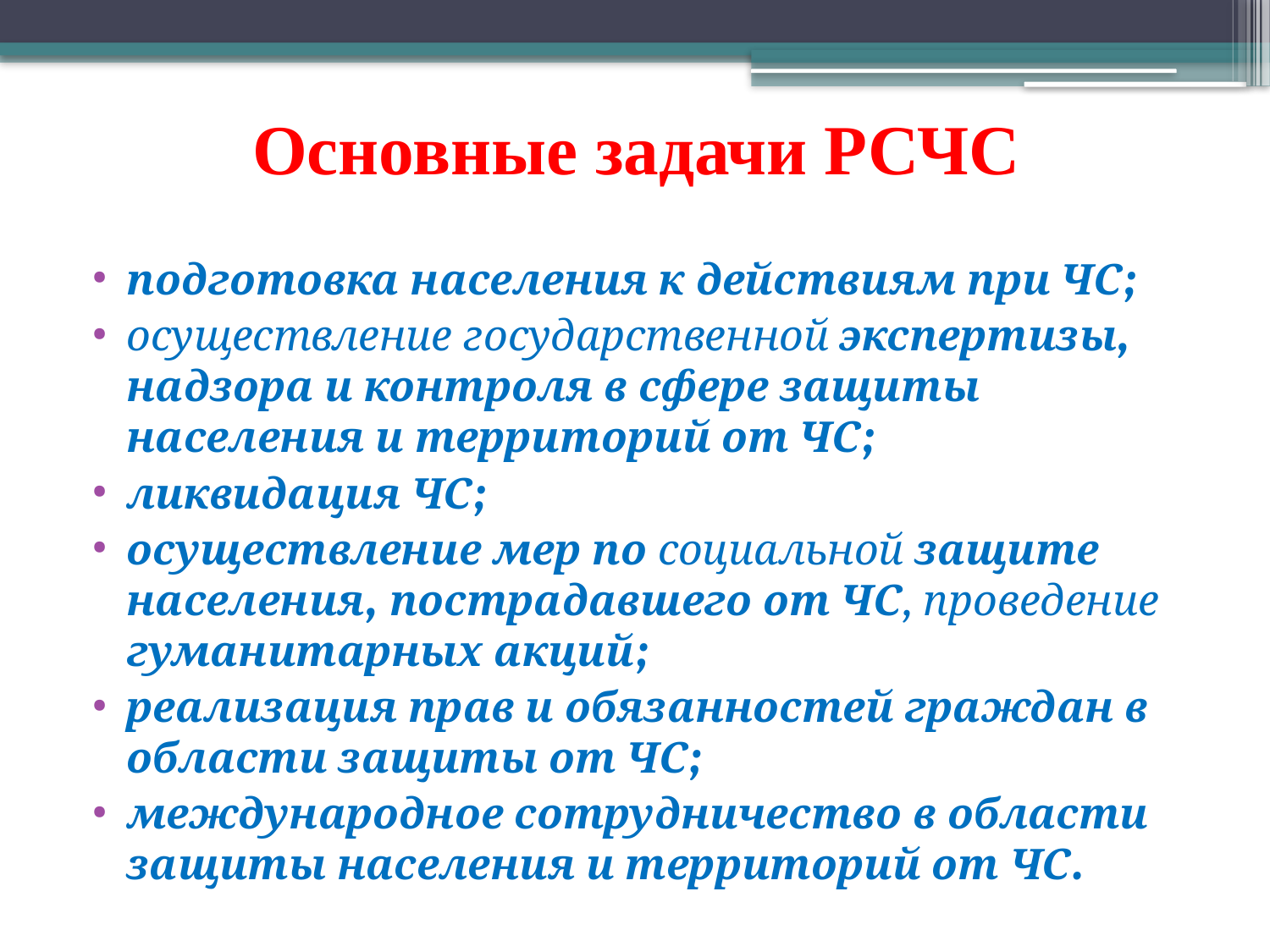

# Основные задачи РСЧС
подготовка населения к действиям при ЧС;
осуществление государственной экспертизы, надзора и контроля в сфере защиты населения и территорий от ЧС;
ликвидация ЧС;
осуществление мер по социальной защите населения, пострадавшего от ЧС, проведение гуманитарных акций;
реализация прав и обязанностей граждан в области защиты от ЧС;
международное сотрудничество в области защиты населения и территорий от ЧС.